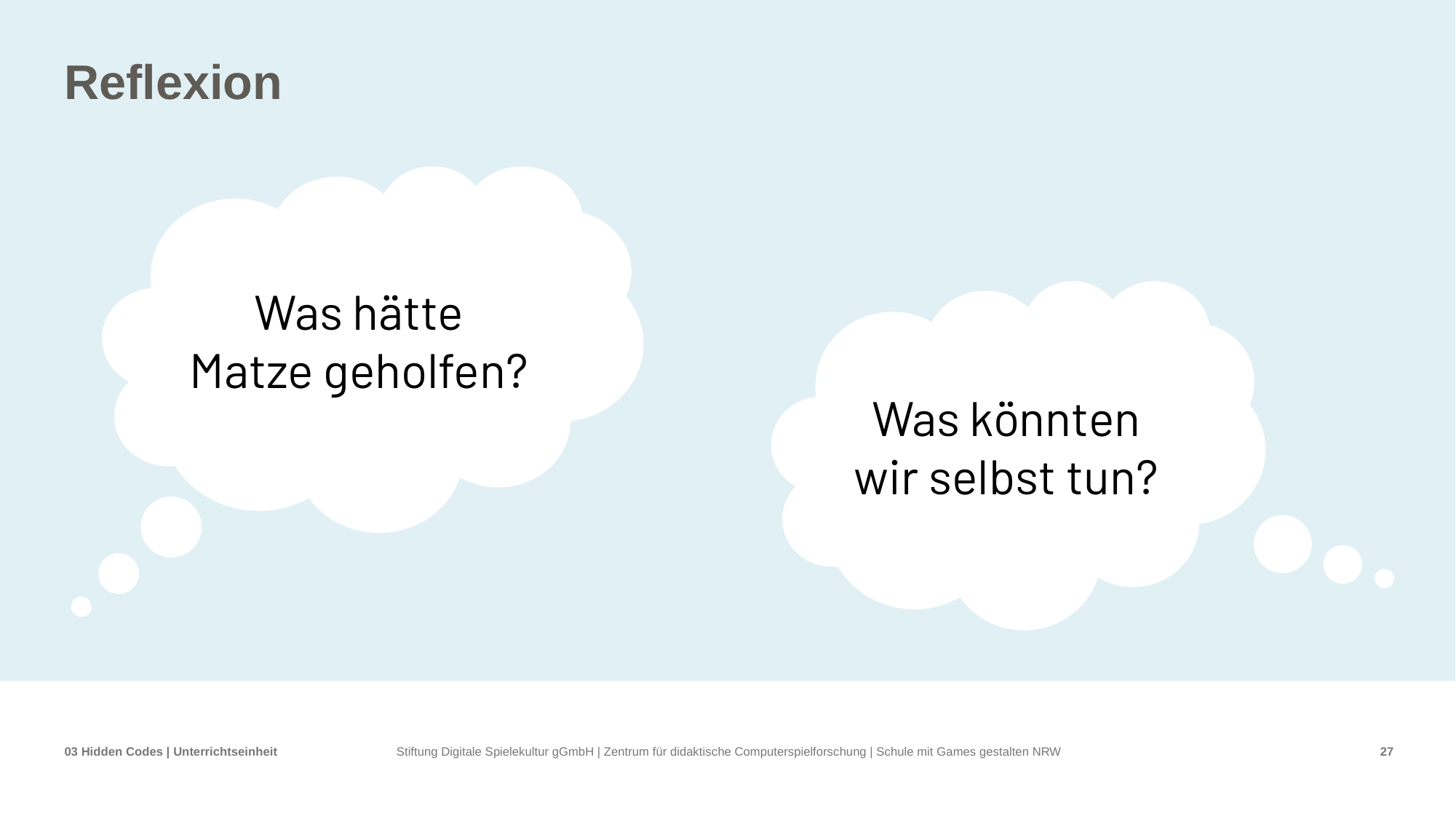

Reflexion
Was hätte Matze geholfen?
Was könnten wir selbst tun?
03 Hidden Codes | Unterrichtseinheit
27